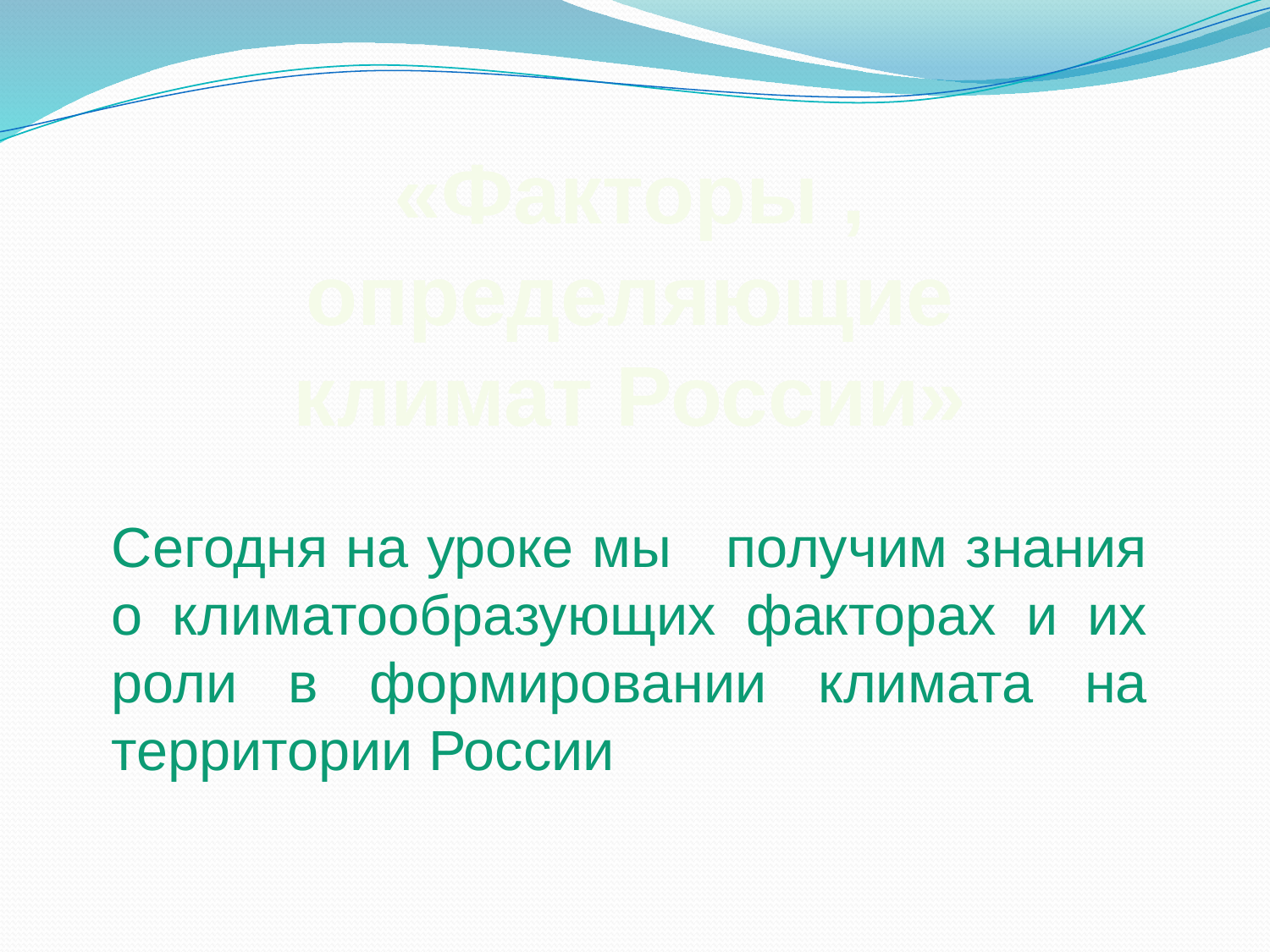

«Факторы , определяющие
 климат России»

Сегодня на уроке мы   получим знания о климатообразующих факторах и их роли в формировании климата на территории России